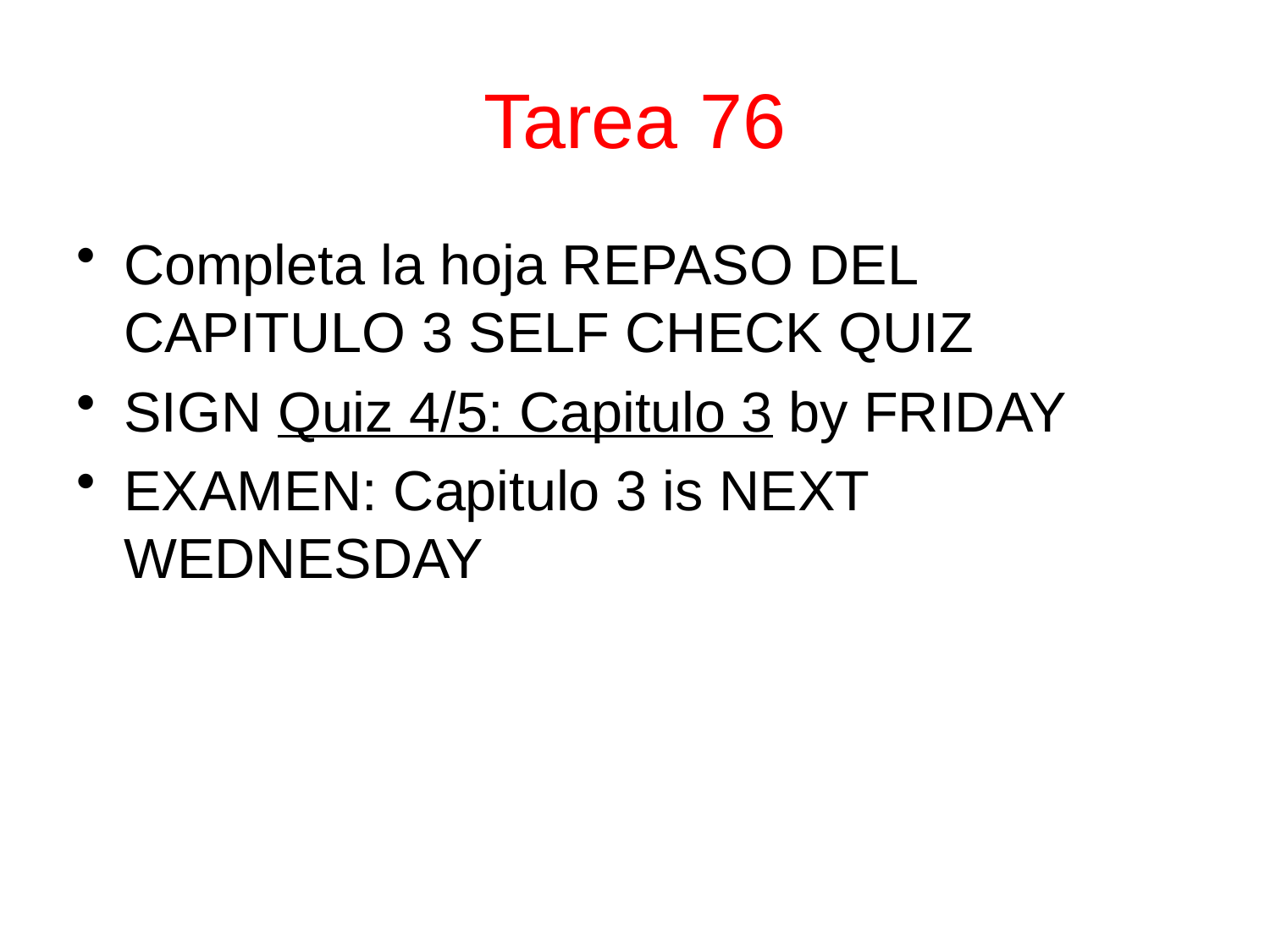

# Tarea 76
Completa la hoja REPASO DEL CAPITULO 3 SELF CHECK QUIZ
SIGN Quiz 4/5: Capitulo 3 by FRIDAY
EXAMEN: Capitulo 3 is NEXT WEDNESDAY